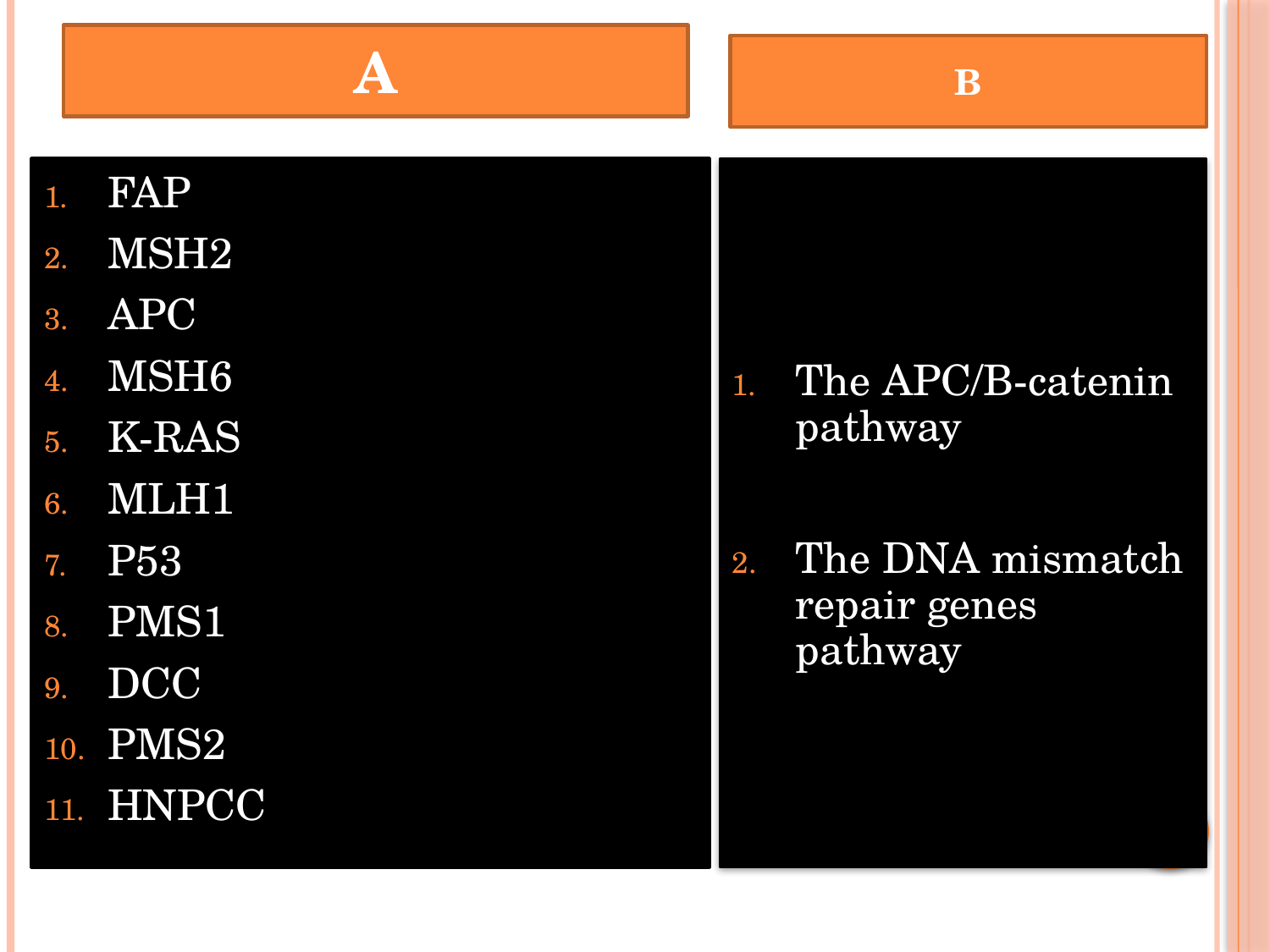

A
B
#
FAP
MSH2
APC
MSH6
K-RAS
MLH1
P53
PMS1
DCC
PMS2
HNPCC

The APC/B-catenin pathway

The DNA mismatch repair genes pathway